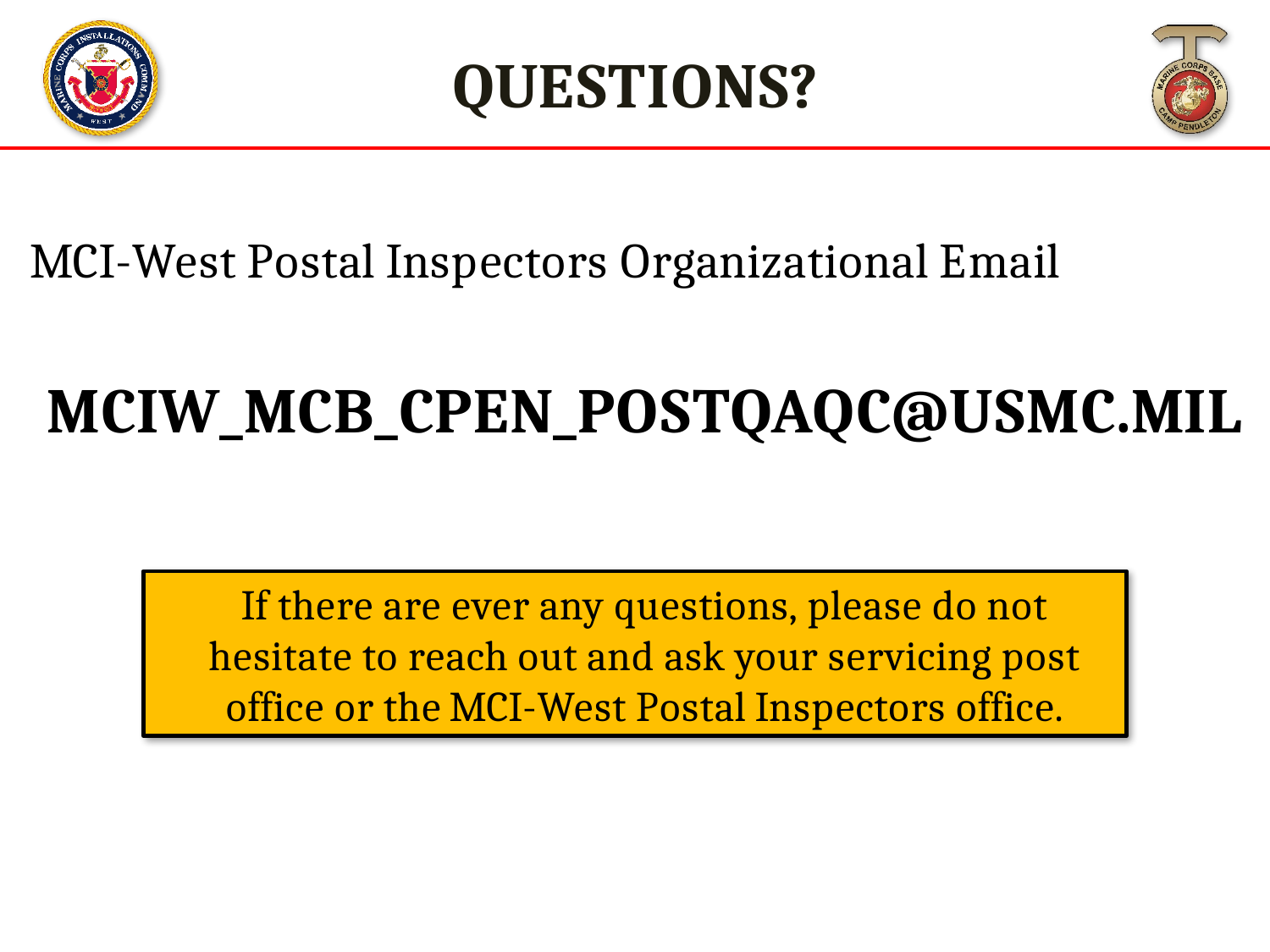

QUESTIONS?
MCI-West Postal Inspectors Organizational Email

MCIW_MCB_CPEN_POSTQAQC@USMC.MIL
If there are ever any questions, please do not hesitate to reach out and ask your servicing post office or the MCI-West Postal Inspectors office.